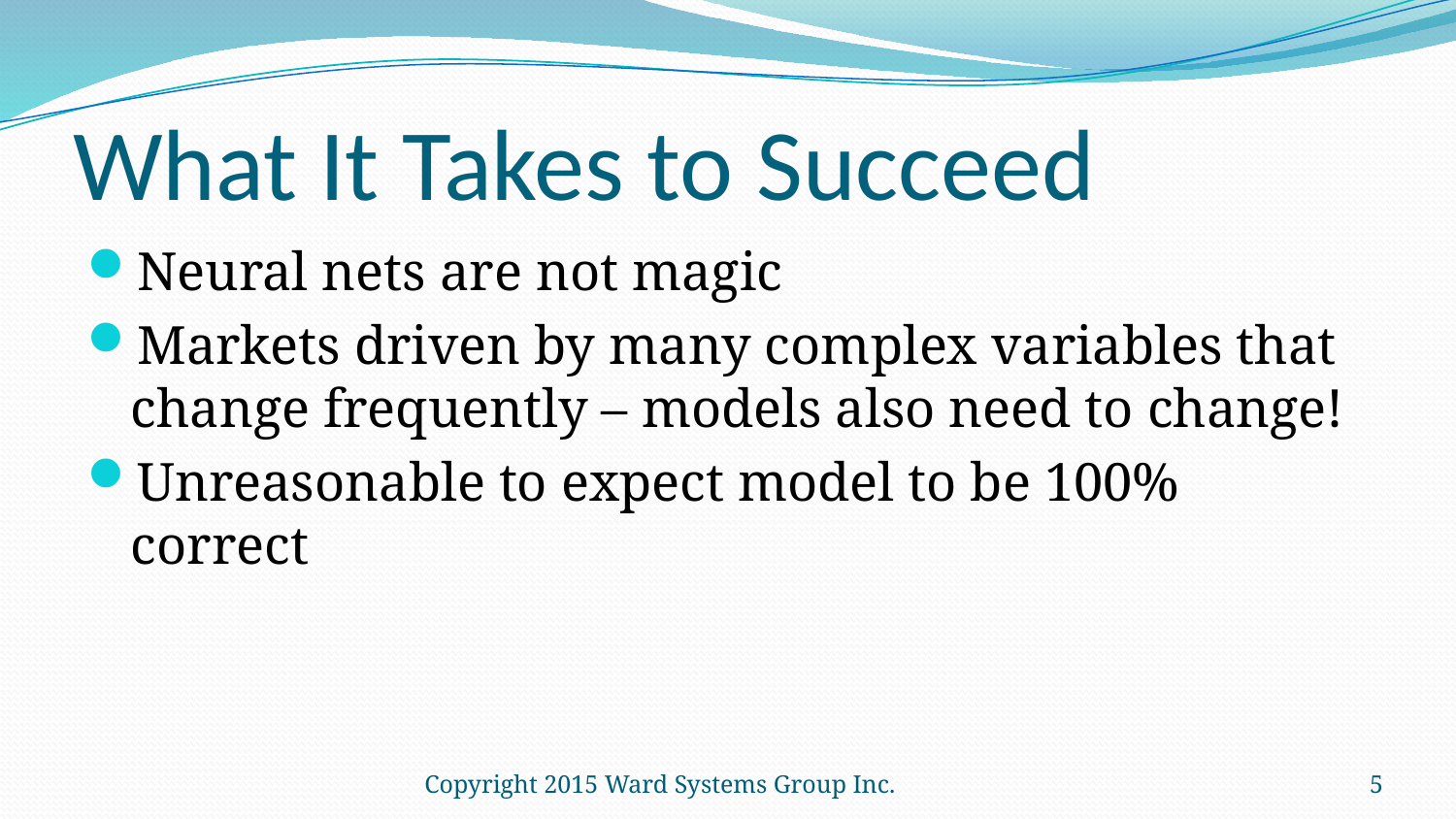

# What It Takes to Succeed
Neural nets are not magic
Markets driven by many complex variables that change frequently – models also need to change!
Unreasonable to expect model to be 100% correct
Copyright 2015 Ward Systems Group Inc.
5